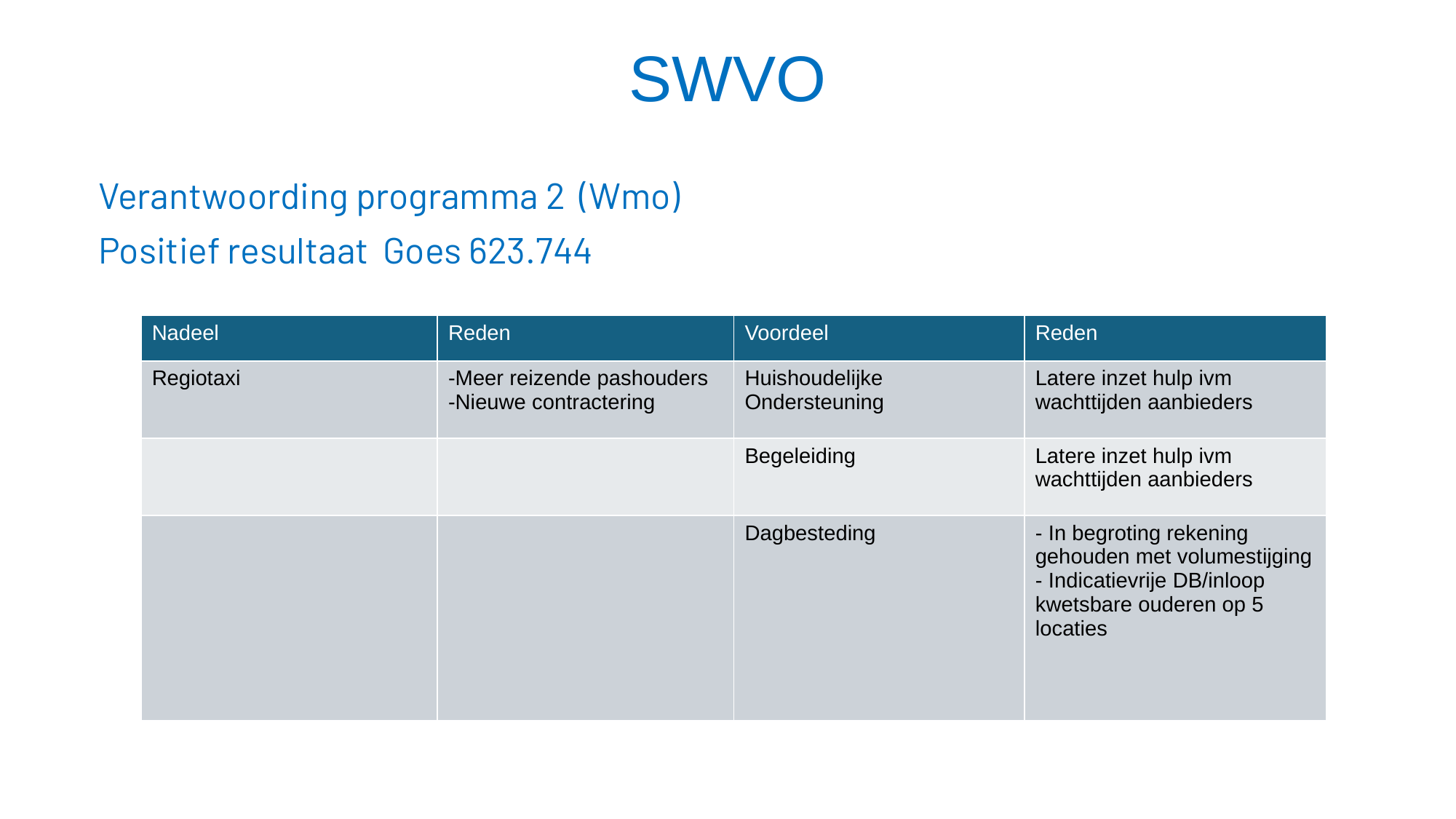

# SWVO
Verantwoording programma 2  (Wmo)
Positief resultaat  Goes 623.744
| Nadeel | Reden | Voordeel | Reden |
| --- | --- | --- | --- |
| Regiotaxi | -Meer reizende pashouders -Nieuwe contractering | Huishoudelijke Ondersteuning | Latere inzet hulp ivm wachttijden aanbieders |
|  |  | Begeleiding | Latere inzet hulp ivm wachttijden aanbieders |
|  |  | Dagbesteding | - In begroting rekening gehouden met volumestijging - Indicatievrije DB/inloop kwetsbare ouderen op 5 locaties |